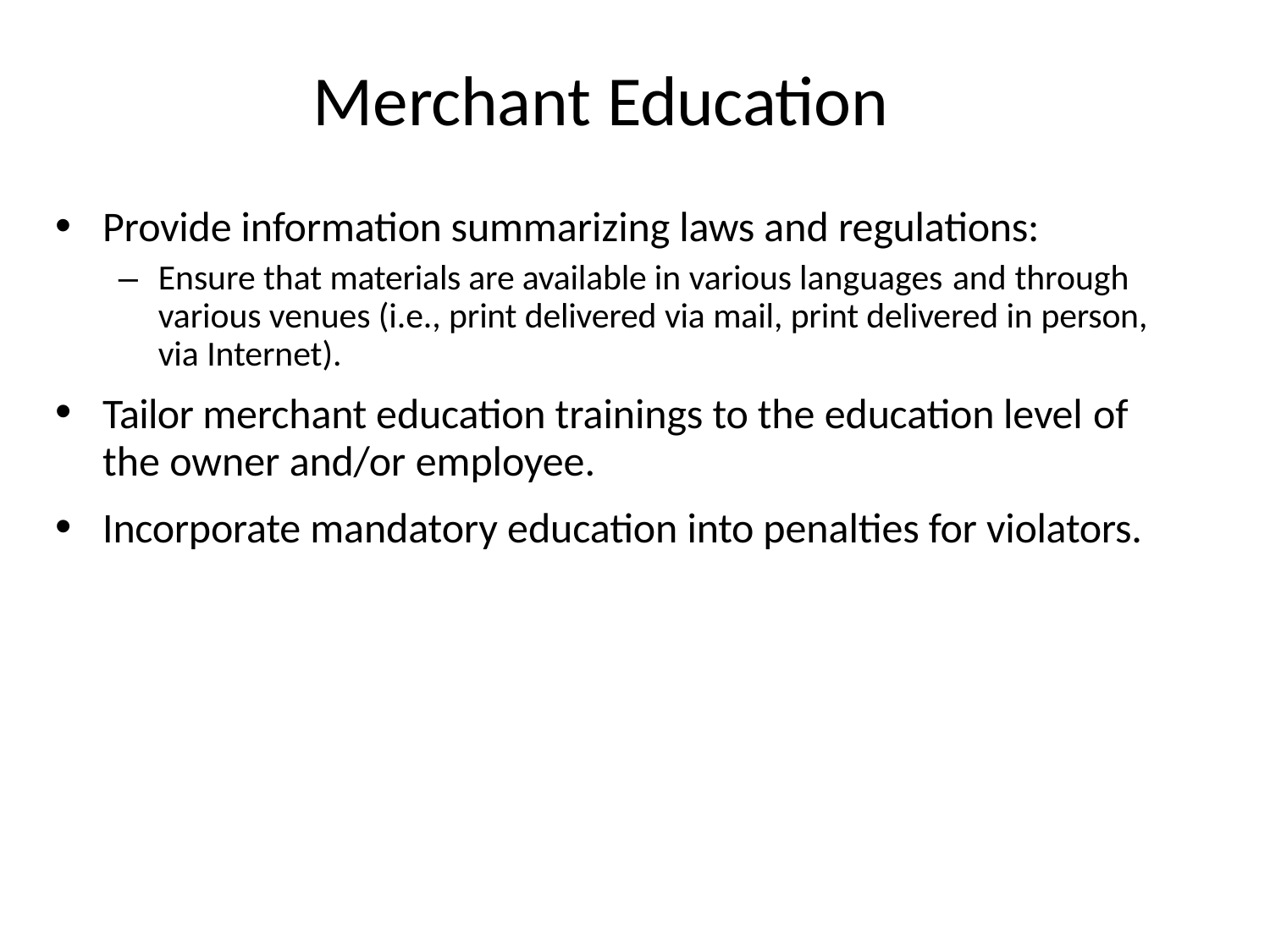

# Merchant Education
Provide information summarizing laws and regulations:
–	Ensure that materials are available in various languages and through  various venues (i.e., print delivered via mail, print delivered in person,  via Internet).
Tailor merchant education trainings to the education level of
the owner and/or employee.
Incorporate mandatory education into penalties for violators.
25